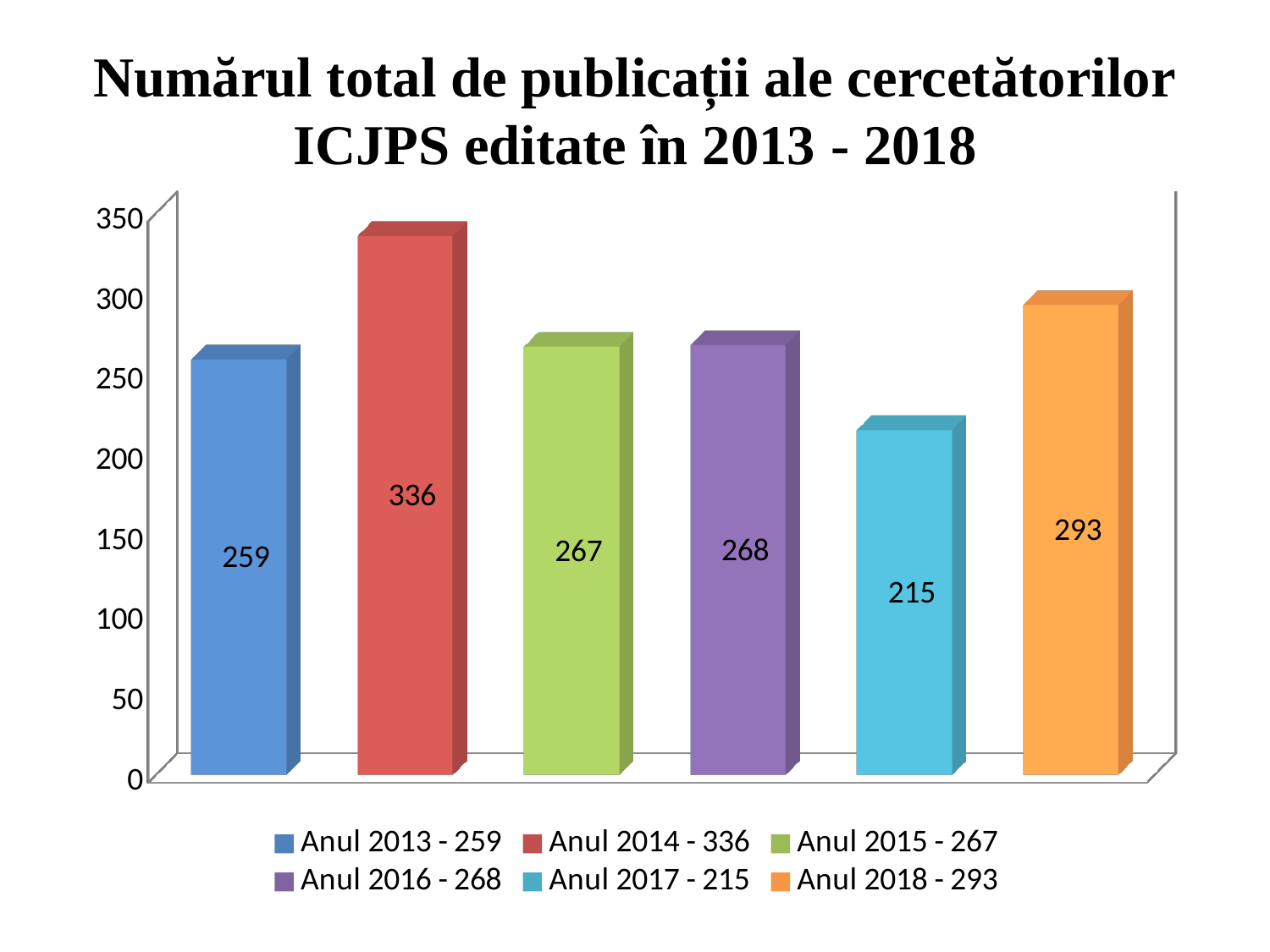

# Numărul total de publicații ale cercetătorilor ICJPS editate în 2013 - 2018

[unsupported chart]